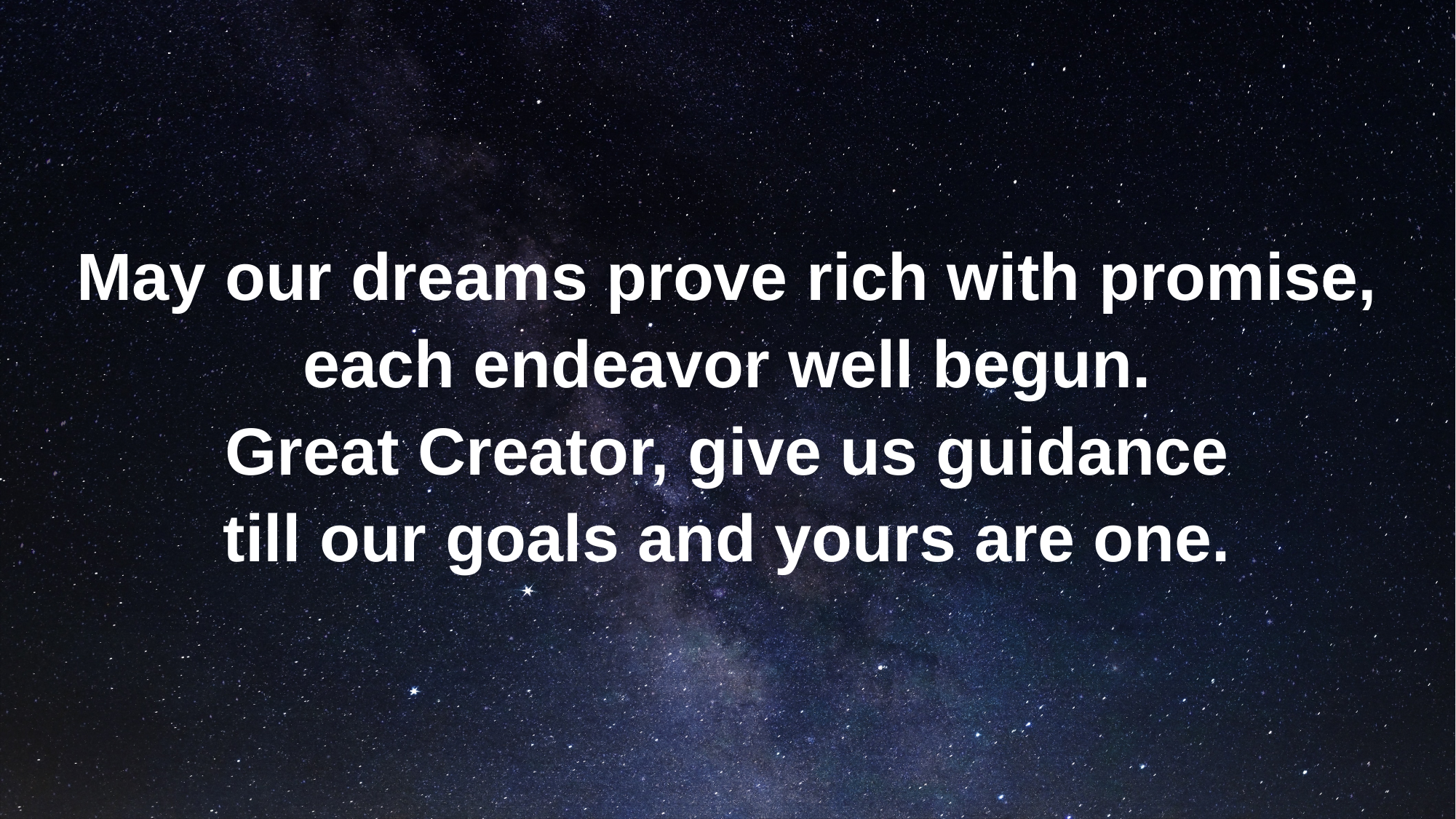

May our dreams prove rich with promise,
each endeavor well begun.
Great Creator, give us guidance
till our goals and yours are one.